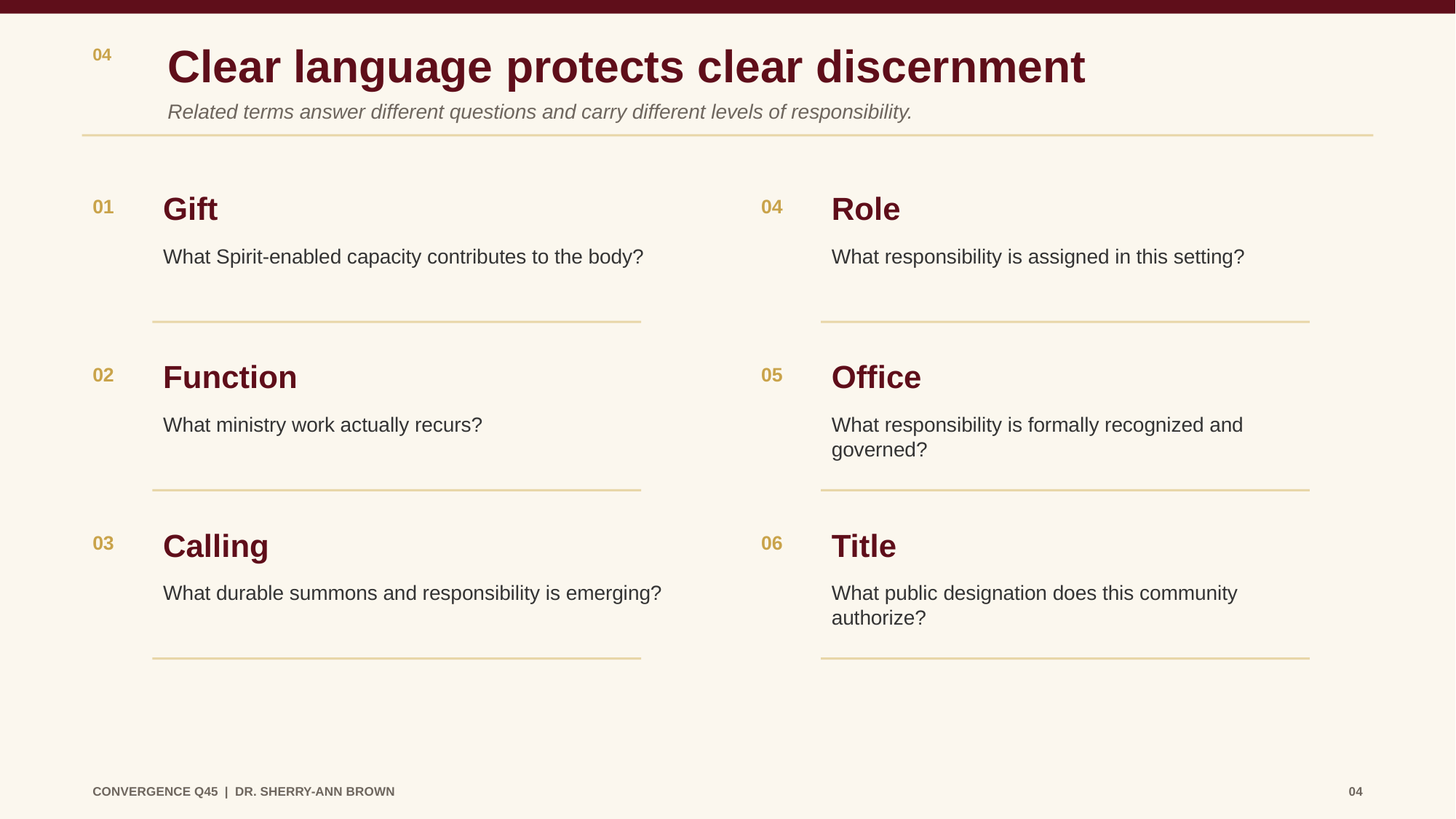

Clear language protects clear discernment
04
Related terms answer different questions and carry different levels of responsibility.

Gift
Role
01
04
What Spirit-enabled capacity contributes to the body?
What responsibility is assigned in this setting?

Function
Office
02
05
What ministry work actually recurs?
What responsibility is formally recognized and governed?

Calling
Title
03
06
What durable summons and responsibility is emerging?
What public designation does this community authorize?

CONVERGENCE Q45  |  DR. SHERRY-ANN BROWN
04